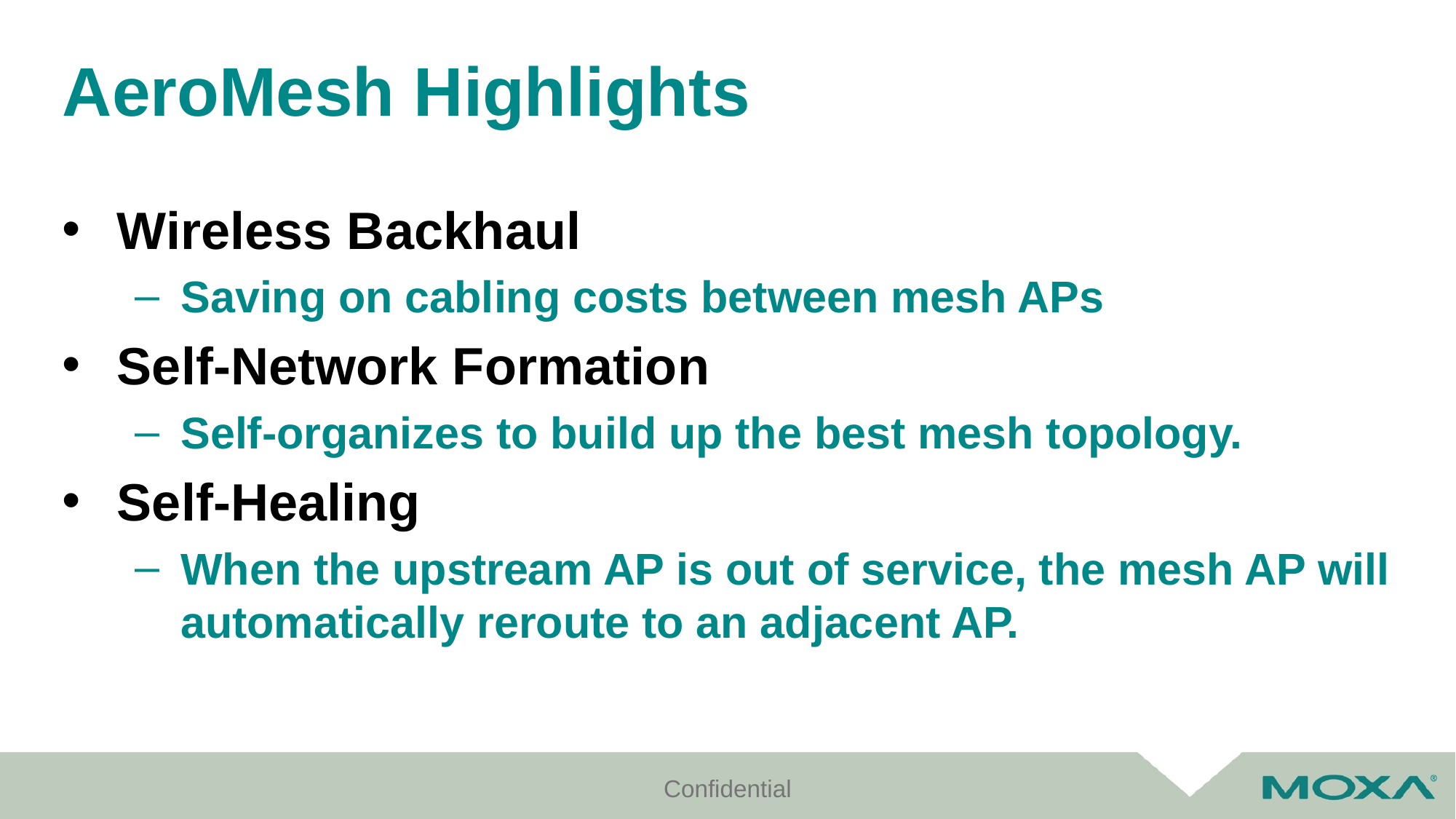

# AeroMesh Highlights
Wireless Backhaul
Saving on cabling costs between mesh APs
Self-Network Formation
Self-organizes to build up the best mesh topology.
Self-Healing
When the upstream AP is out of service, the mesh AP will automatically reroute to an adjacent AP.